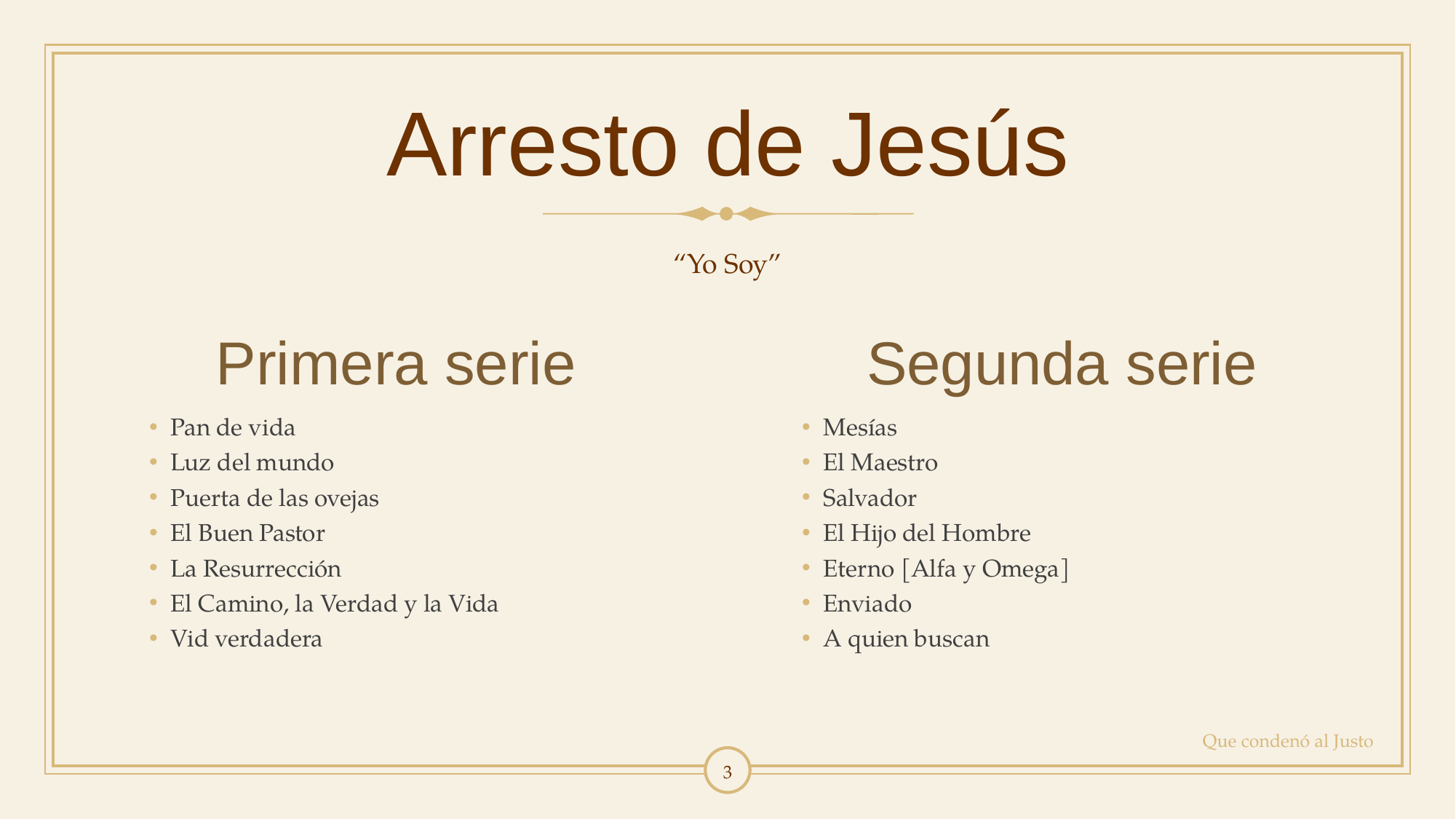

# Arresto de Jesús
“Yo Soy”
Primera serie
Segunda serie
Pan de vida
Luz del mundo
Puerta de las ovejas
El Buen Pastor
La Resurrección
El Camino, la Verdad y la Vida
Vid verdadera

Mesías
El Maestro
Salvador
El Hijo del Hombre
Eterno [Alfa y Omega]
Enviado
A quien buscan
Que condenó al Justo
3